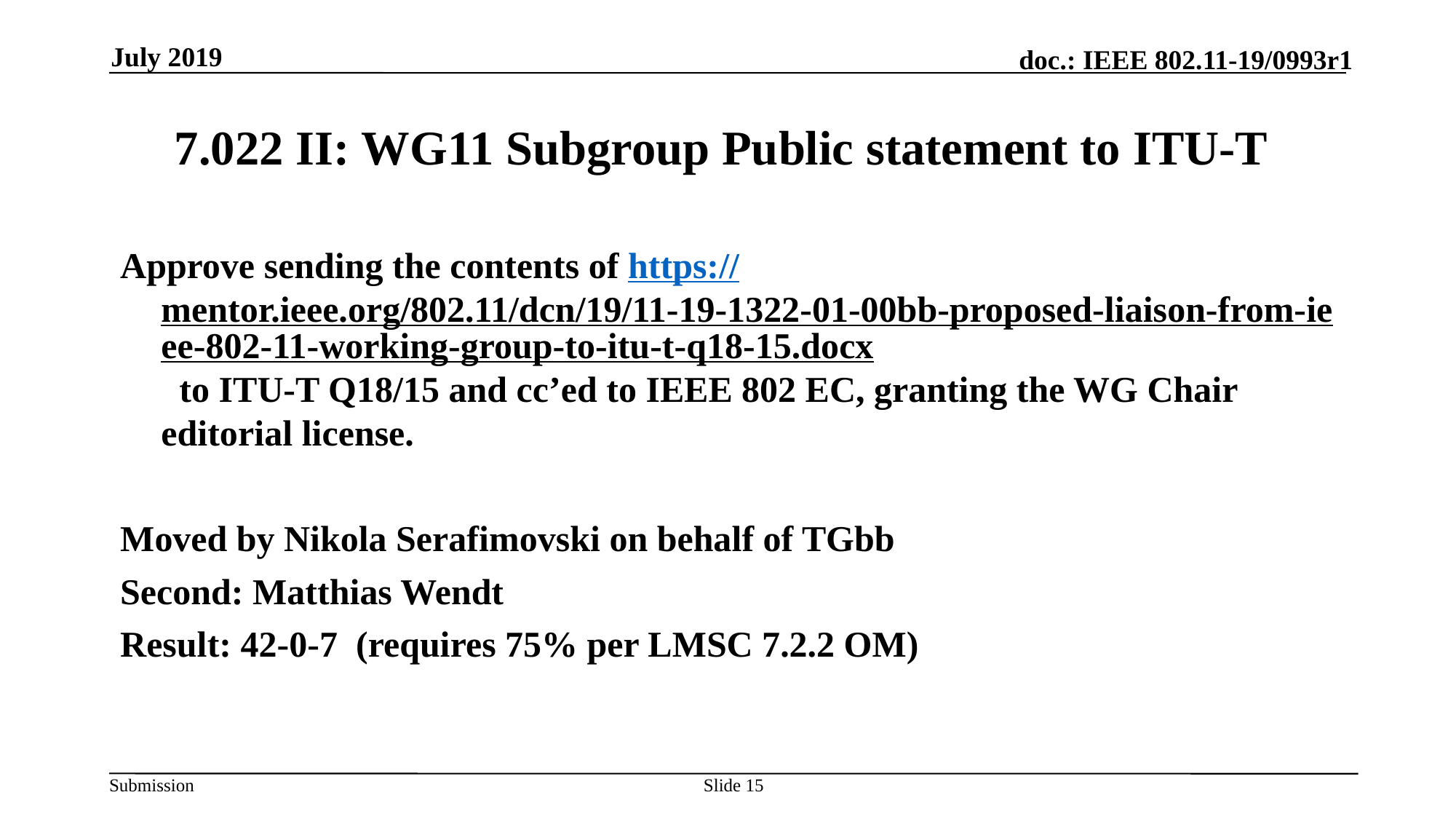

July 2019
# 7.022 II: WG11 Subgroup Public statement to ITU-T
Approve sending the contents of https://mentor.ieee.org/802.11/dcn/19/11-19-1322-01-00bb-proposed-liaison-from-ieee-802-11-working-group-to-itu-t-q18-15.docx  to ITU-T Q18/15 and cc’ed to IEEE 802 EC, granting the WG Chair editorial license.

Moved by Nikola Serafimovski on behalf of TGbb
Second: Matthias Wendt
Result: 42-0-7  (requires 75% per LMSC 7.2.2 OM)

Slide 15